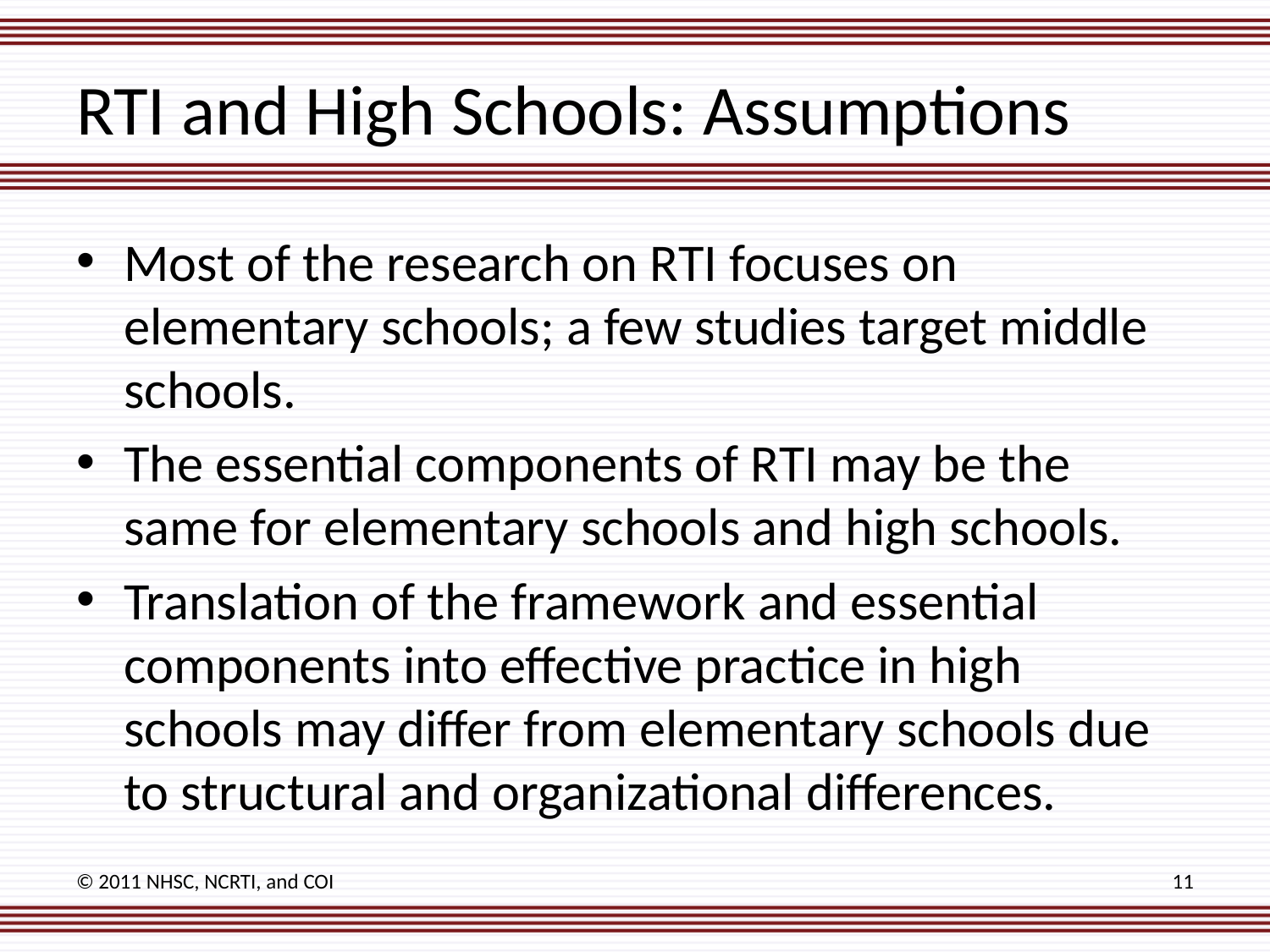

# RTI and High Schools: Assumptions
Most of the research on RTI focuses on elementary schools; a few studies target middle schools.
The essential components of RTI may be the same for elementary schools and high schools.
Translation of the framework and essential components into effective practice in high schools may differ from elementary schools due to structural and organizational differences.

© 2011 NHSC, NCRTI, and COI
11